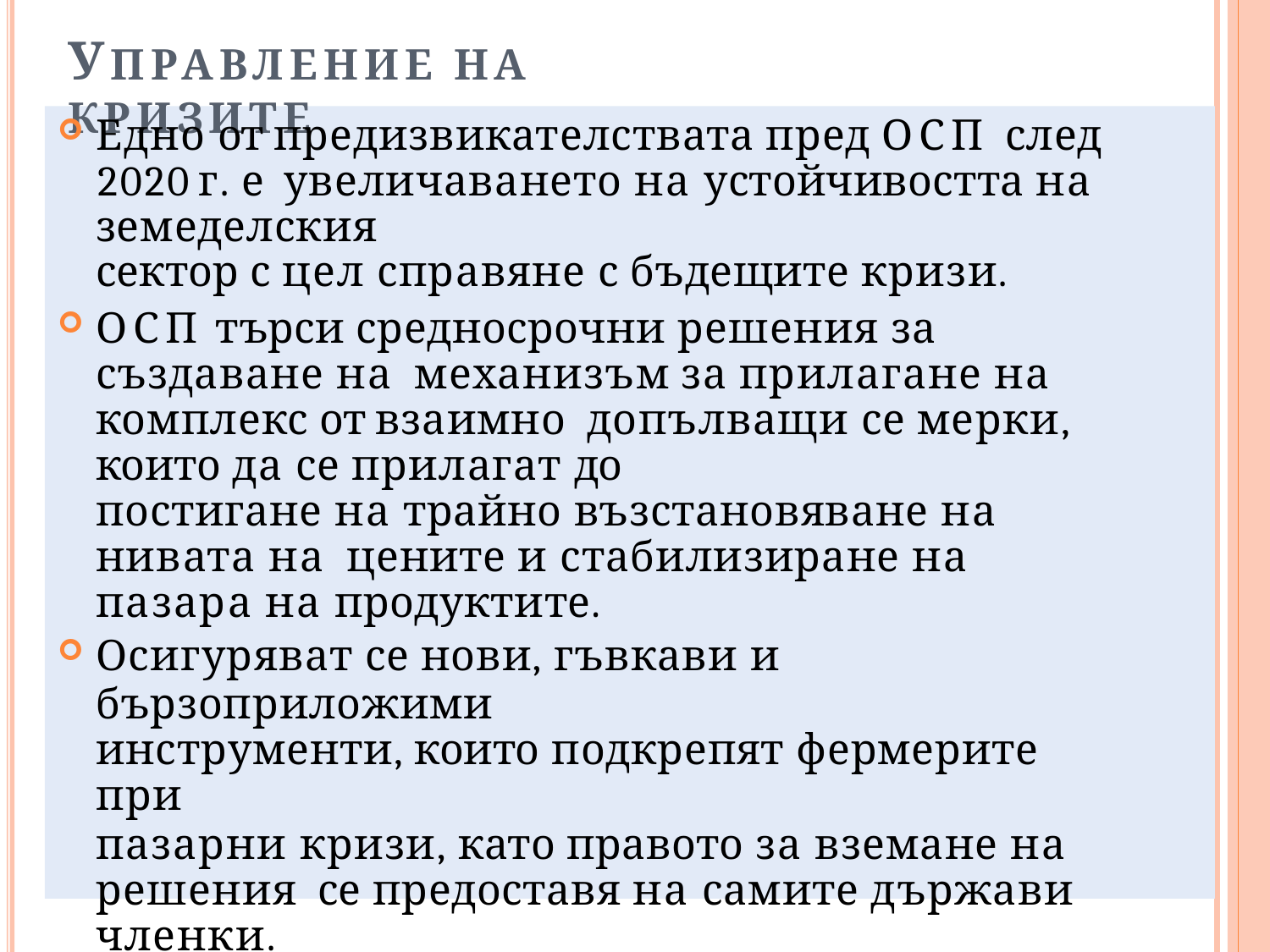

# УПРАВЛЕНИЕ НА КРИЗИТЕ
Едно от предизвикателствата пред ОСП след 2020 г. е  увеличаването на устойчивостта на земеделския
сектор с цел справяне с бъдещите кризи.
ОСП търси средносрочни решения за създаване на  механизъм за прилагане на комплекс от взаимно  допълващи се мерки, които да се прилагат до
постигане на трайно възстановяване на нивата на  цените и стабилизиране на пазара на продуктите.
Осигуряват се нови, гъвкави и бързоприложими
инструменти, които подкрепят фермерите при
пазарни кризи, като правото за вземане на решения  се предоставя на самите държави членки.
Създават се ясни правила за разходване на резерва,  така че средствата, предназначени за справяне с  извънредни ситуации, да бъдат лесно достъпни и  оптимално разпределени.